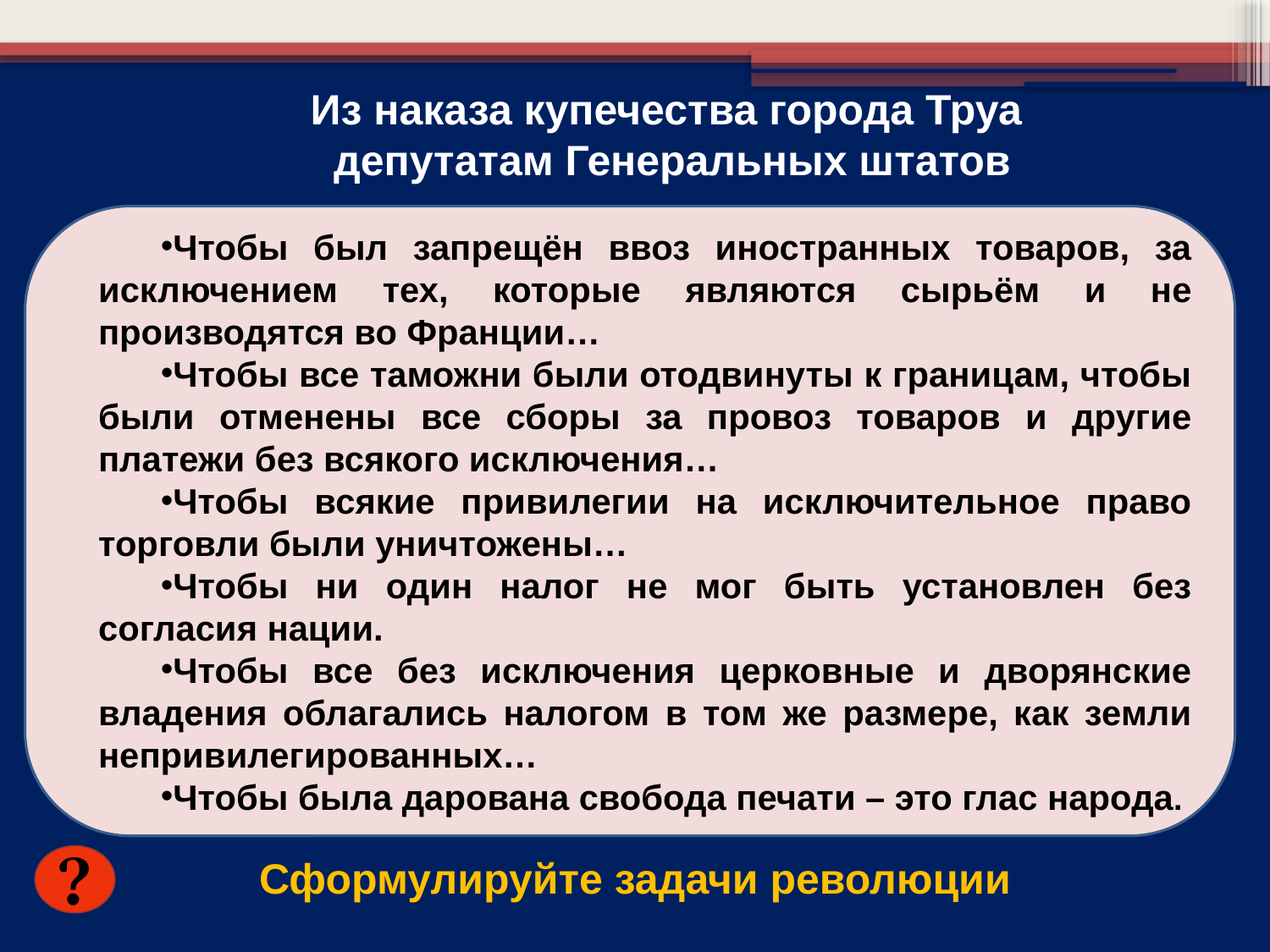

Из наказа купечества города Труа
 депутатам Генеральных штатов
Чтобы был запрещён ввоз иностранных товаров, за исключением тех, которые являются сырьём и не производятся во Франции…
Чтобы все таможни были отодвинуты к границам, чтобы были отменены все сборы за провоз товаров и другие платежи без всякого исключения…
Чтобы всякие привилегии на исключительное право торговли были уничтожены…
Чтобы ни один налог не мог быть установлен без согласия нации.
Чтобы все без исключения церковные и дворянские владения облагались налогом в том же размере, как земли непривилегированных…
Чтобы была дарована свобода печати – это глас народа.
Сформулируйте задачи революции
?